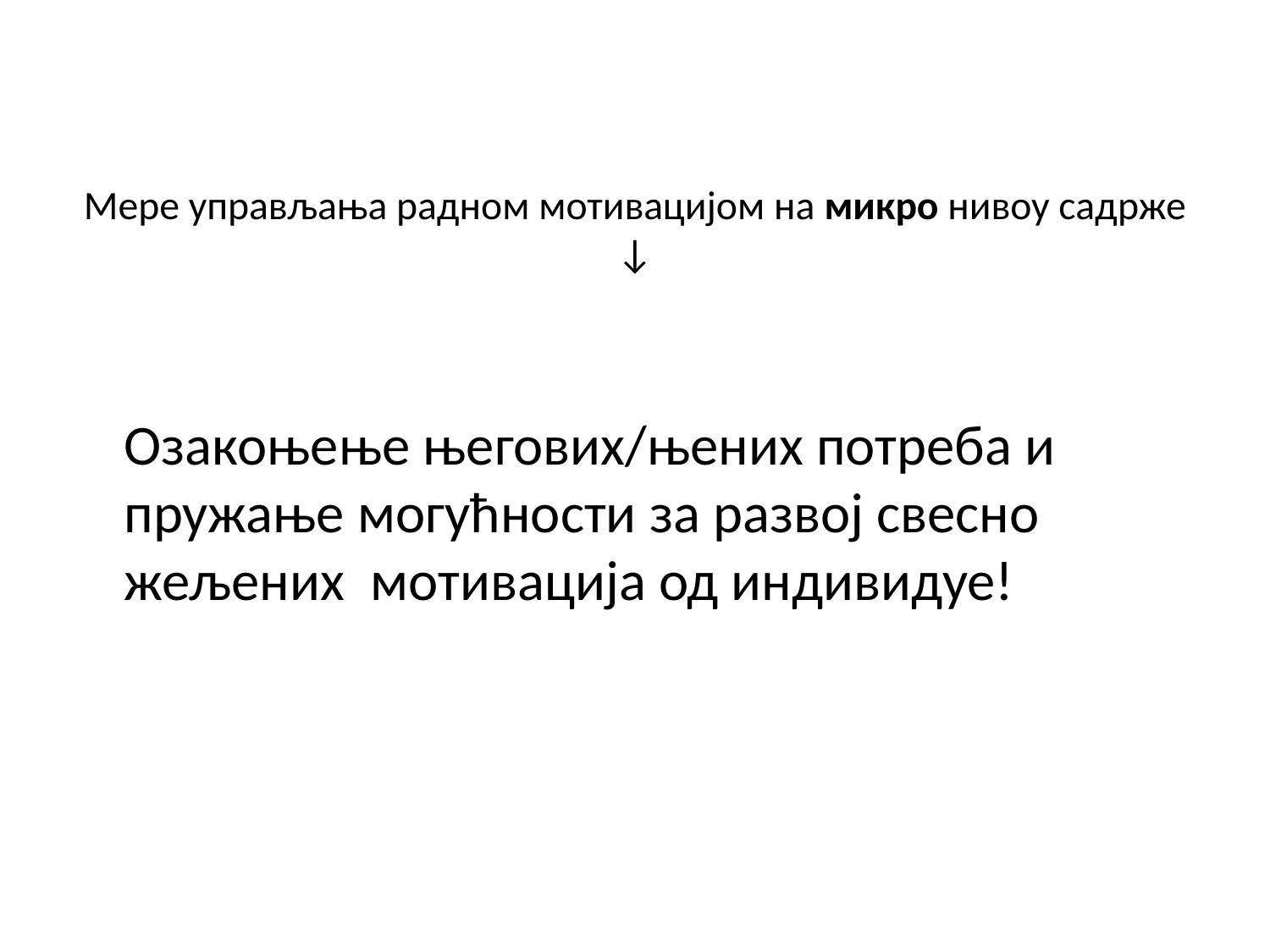

# Мере управљања радном мотивацијом на микро нивоу садрже ↓
	Озакоњење његових/њених потреба и пружање могућности за развој свесно жељених  мотивација од индивидуе!